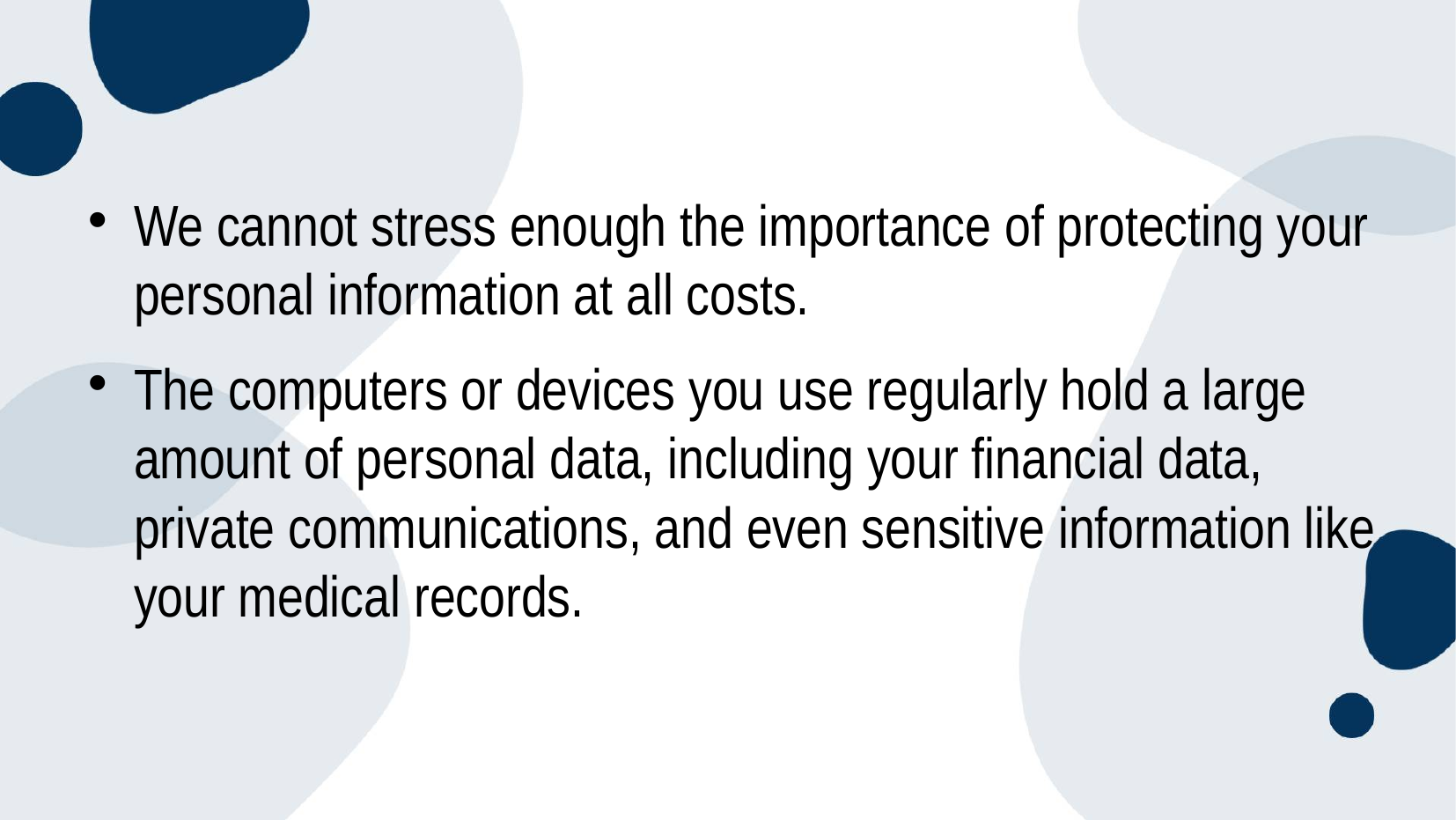

#
We cannot stress enough the importance of protecting your personal information at all costs.
The computers or devices you use regularly hold a large amount of personal data, including your financial data, private communications, and even sensitive information like your medical records.